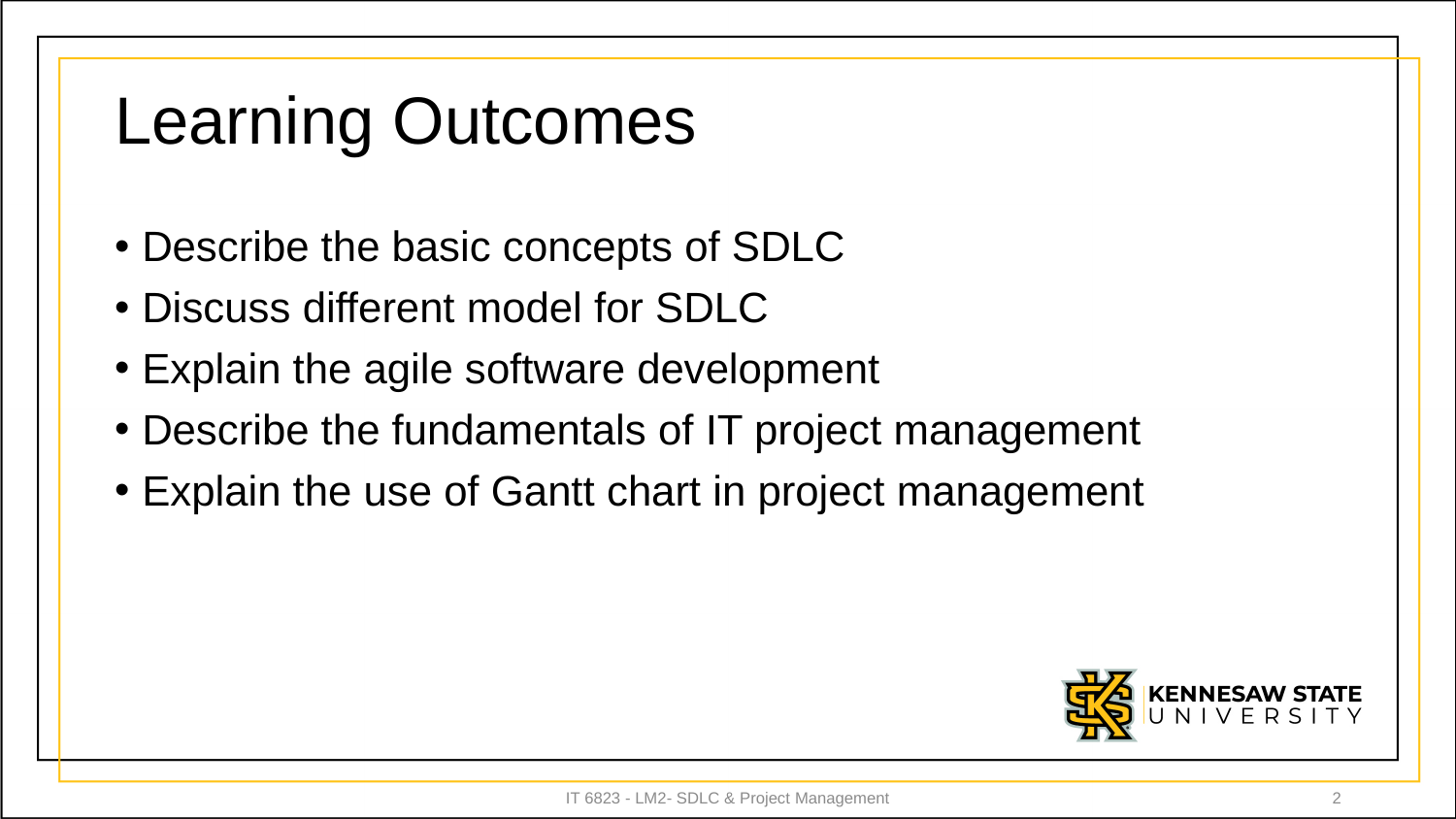

# Learning Outcomes
Describe the basic concepts of SDLC
Discuss different model for SDLC
Explain the agile software development
Describe the fundamentals of IT project management
Explain the use of Gantt chart in project management
IT 6823 - LM2- SDLC & Project Management
2